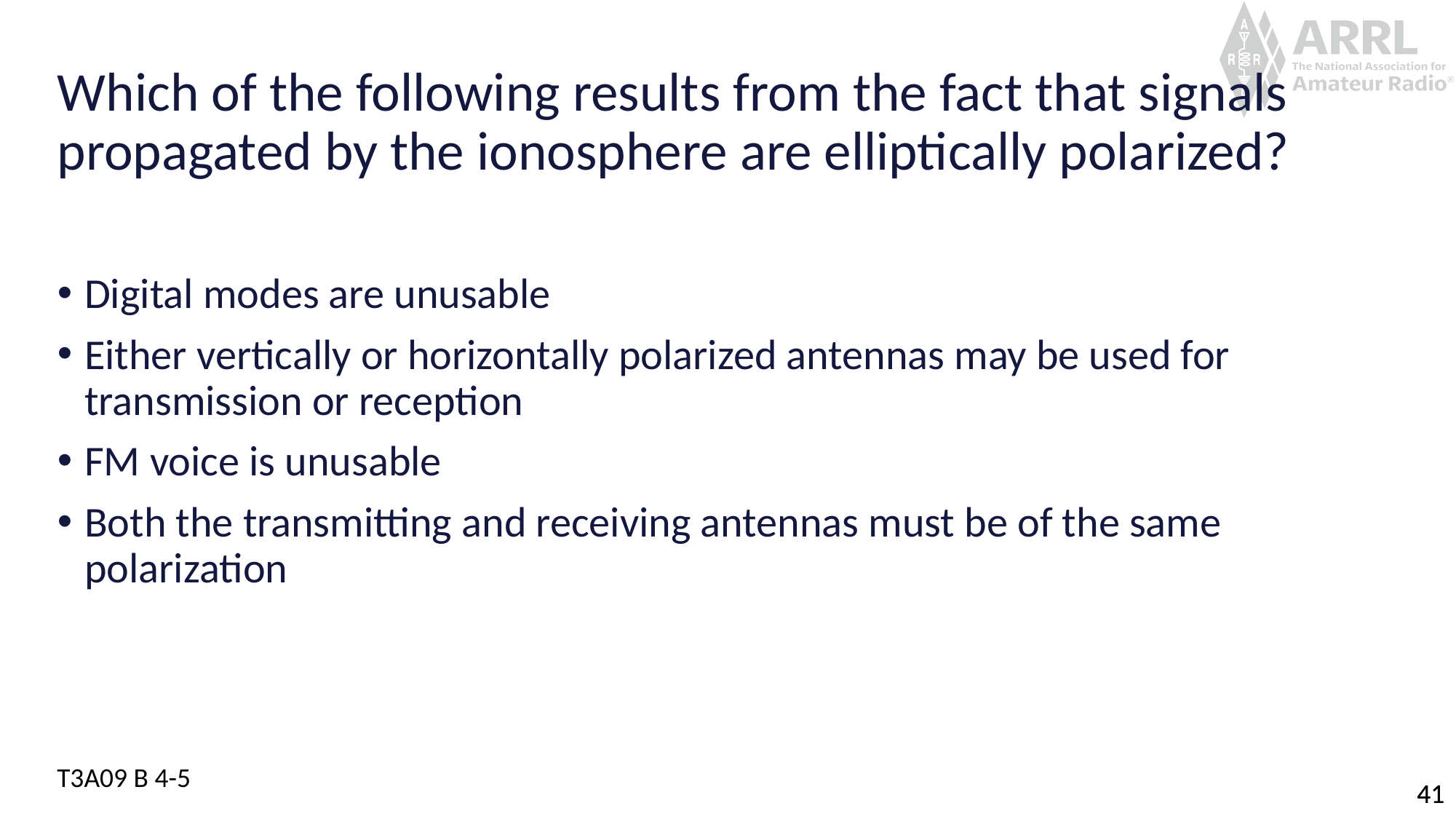

# Which of the following results from the fact that signals propagated by the ionosphere are elliptically polarized?
Digital modes are unusable
Either vertically or horizontally polarized antennas may be used for transmission or reception
FM voice is unusable
Both the transmitting and receiving antennas must be of the same polarization
T3A09 B 4-5